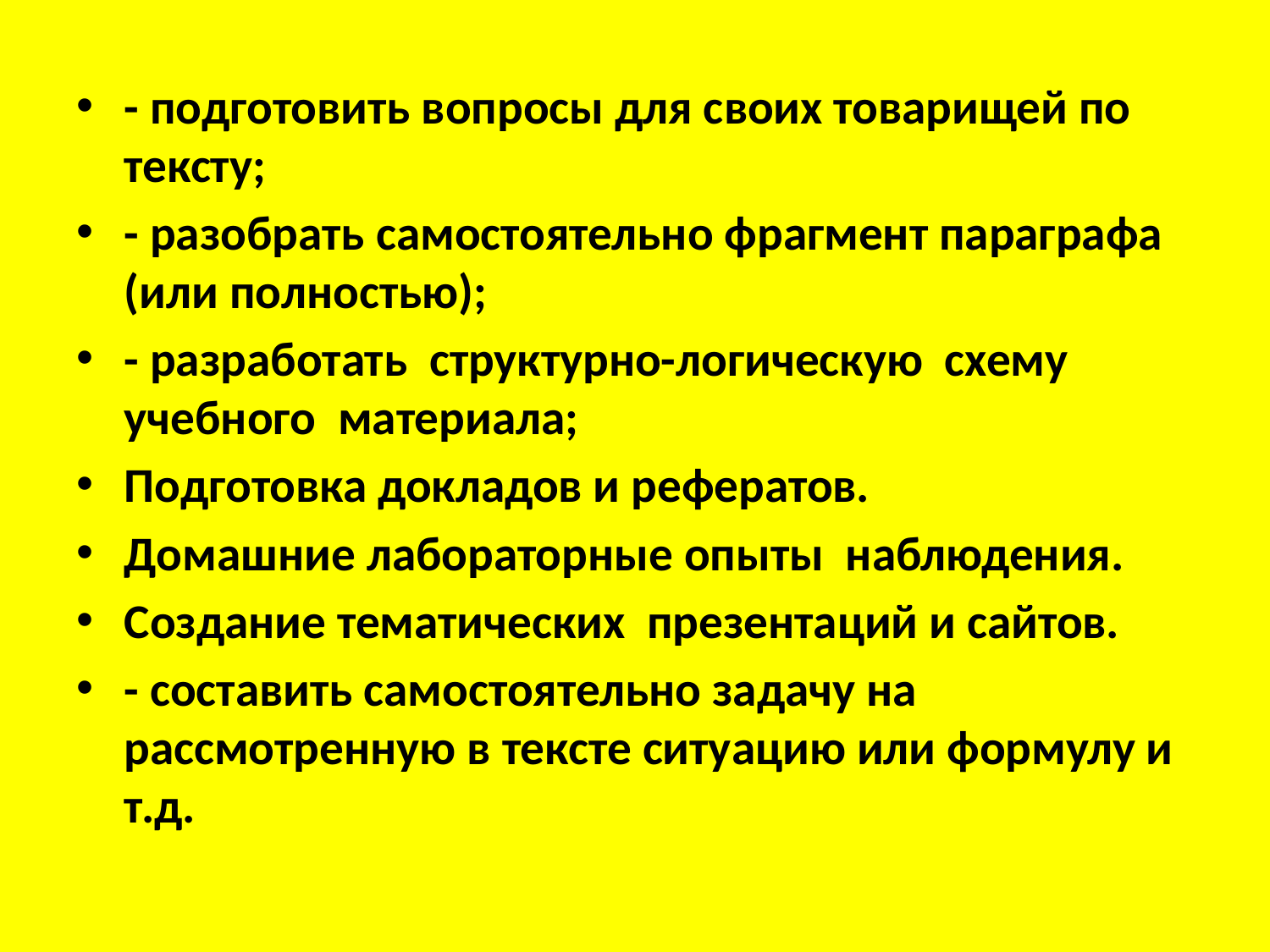

- подготовить вопросы для своих товарищей по тексту;
- разобрать самостоятельно фрагмент параграфа (или полностью);
- разработать  структурно-логическую  схему учебного  материала;
Подготовка докладов и рефератов.
Домашние лабораторные опыты  наблюдения.
Создание тематических  презентаций и сайтов.
- составить самостоятельно задачу на рассмотренную в тексте ситуацию или формулу и т.д.